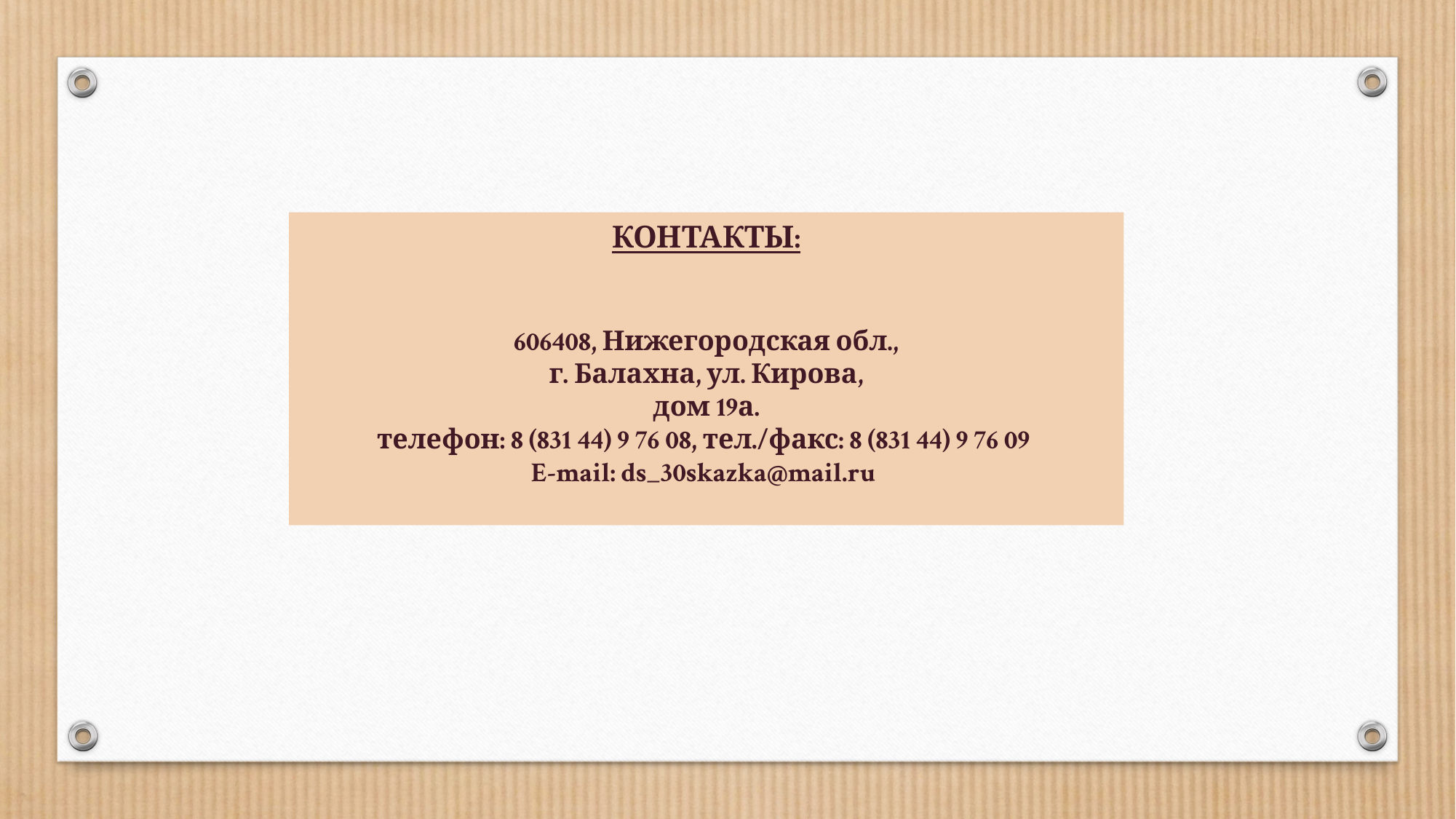

КОНТАКТЫ:

606408, Нижегородская обл.,
г. Балахна, ул. Кирова,
 дом 19а.
телефон: 8 (831 44) 9 76 08, тел./факс: 8 (831 44) 9 76 09
E-mail: ds_30skazka@mail.ru